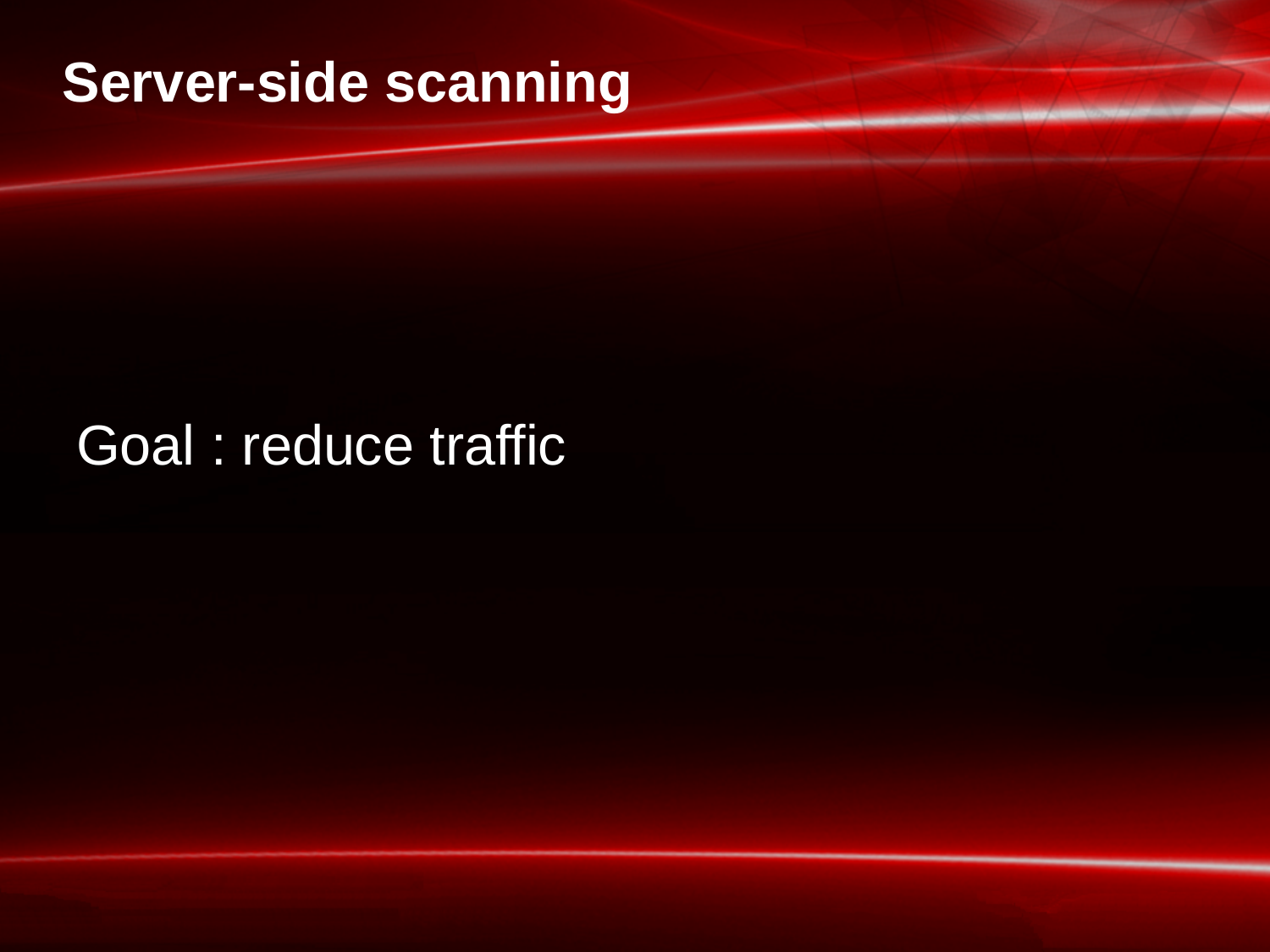

# Server-side scanning
Goal : reduce traffic